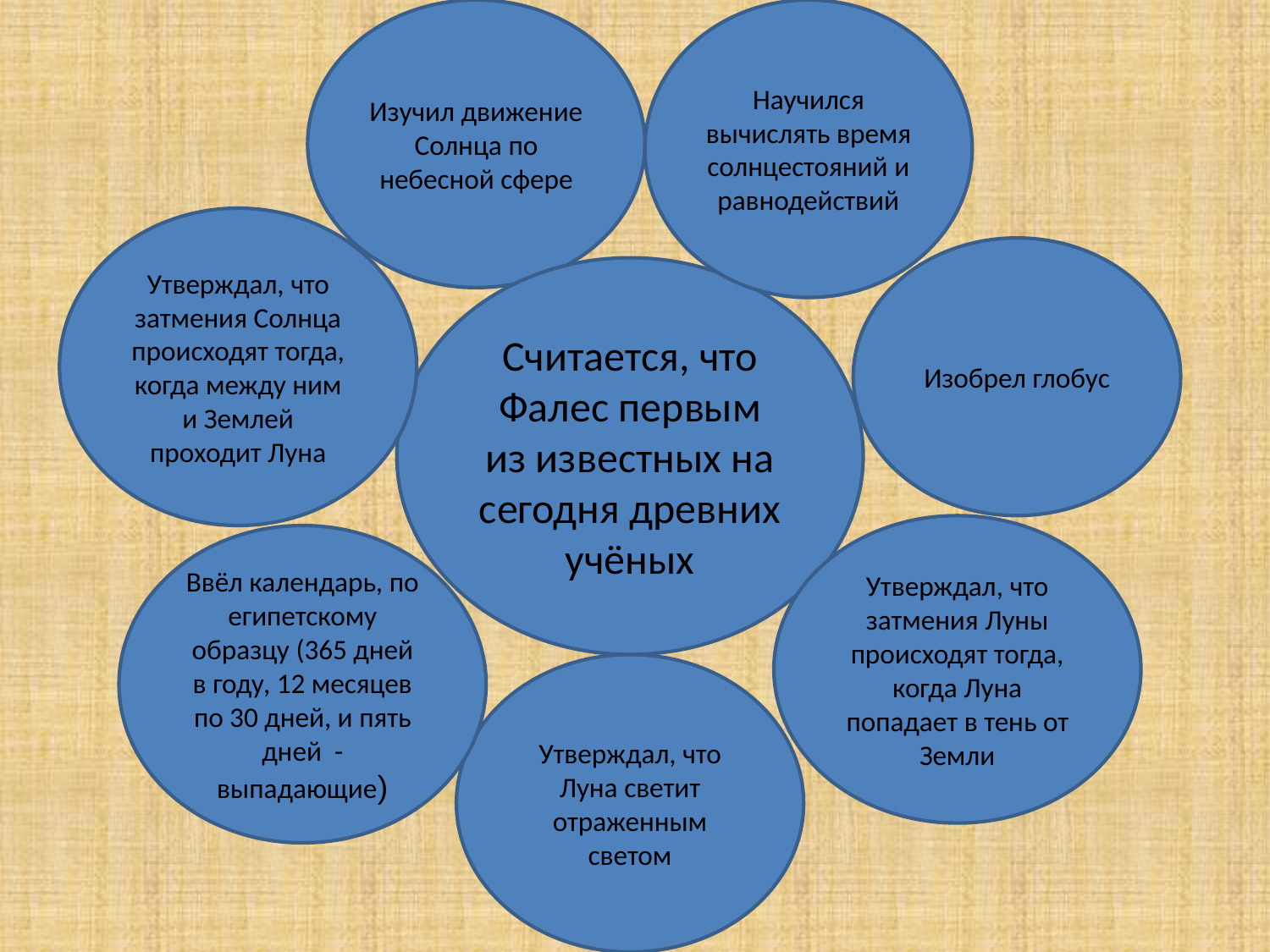

Изучил движение Солнца по небесной сфере
Научился вычислять время солнцестояний и равнодействий
#
Утверждал, что затмения Солнца происходят тогда, когда между ним и Землей проходит Луна
Изобрел глобус
Считается, что Фалес первым из известных на сегодня древних учёных
Утверждал, что затмения Луны происходят тогда, когда Луна попадает в тень от Земли
Ввёл календарь, по египетскому образцу (365 дней в году, 12 месяцев по 30 дней, и пять дней  - выпадающие)
Утверждал, что Луна светит отраженным светом